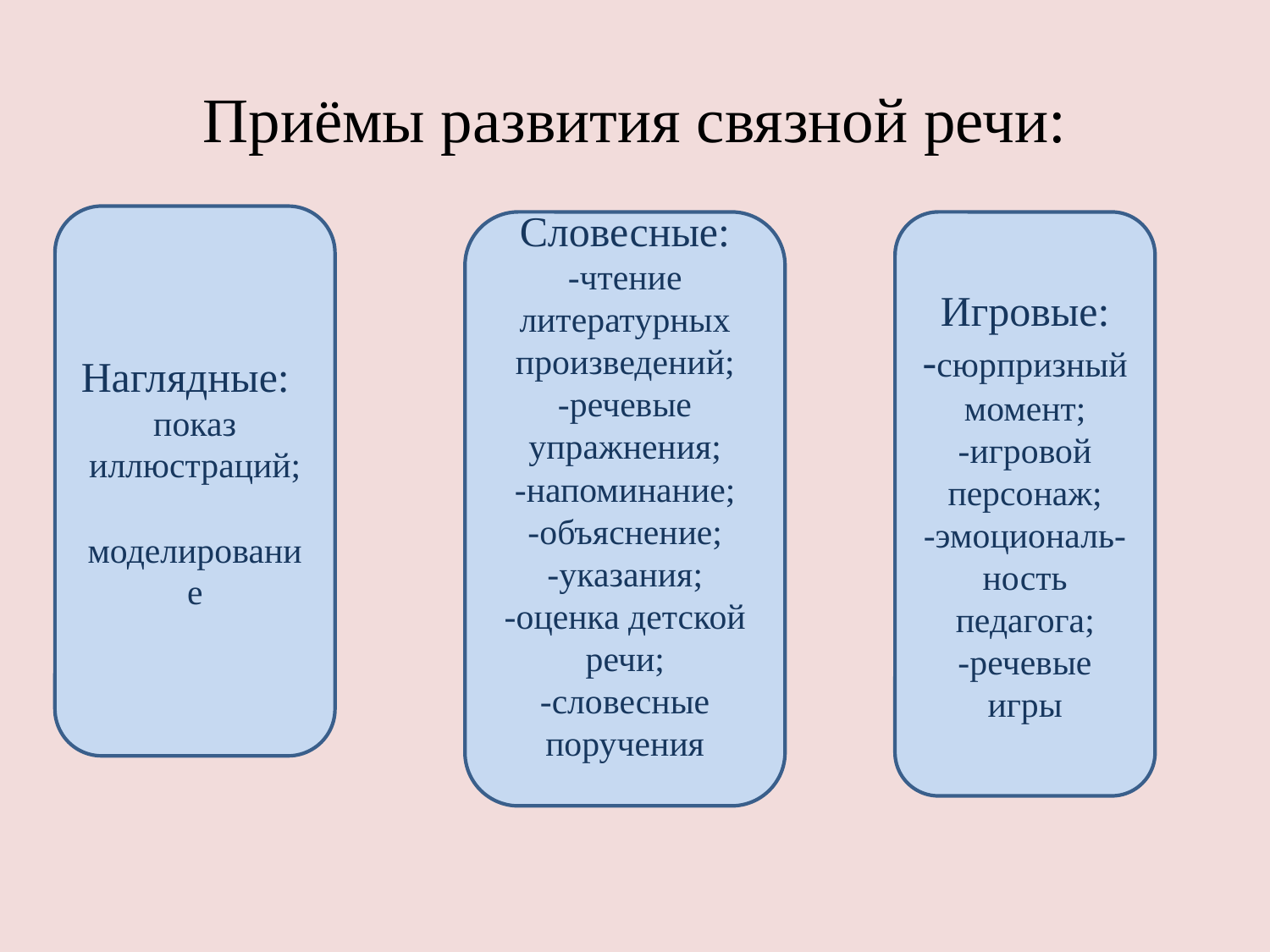

# Приёмы развития связной речи:
Наглядные:
показ иллюстраций;

моделирование
Словесные:
-чтение литературных произведений;
-речевые упражнения;
-напоминание;
-объяснение;
-указания;
-оценка детской речи;
-словесные поручения

Игровые:
-сюрпризный момент;
-игровой персонаж;
-эмоциональ-ность педагога;
-речевые игры